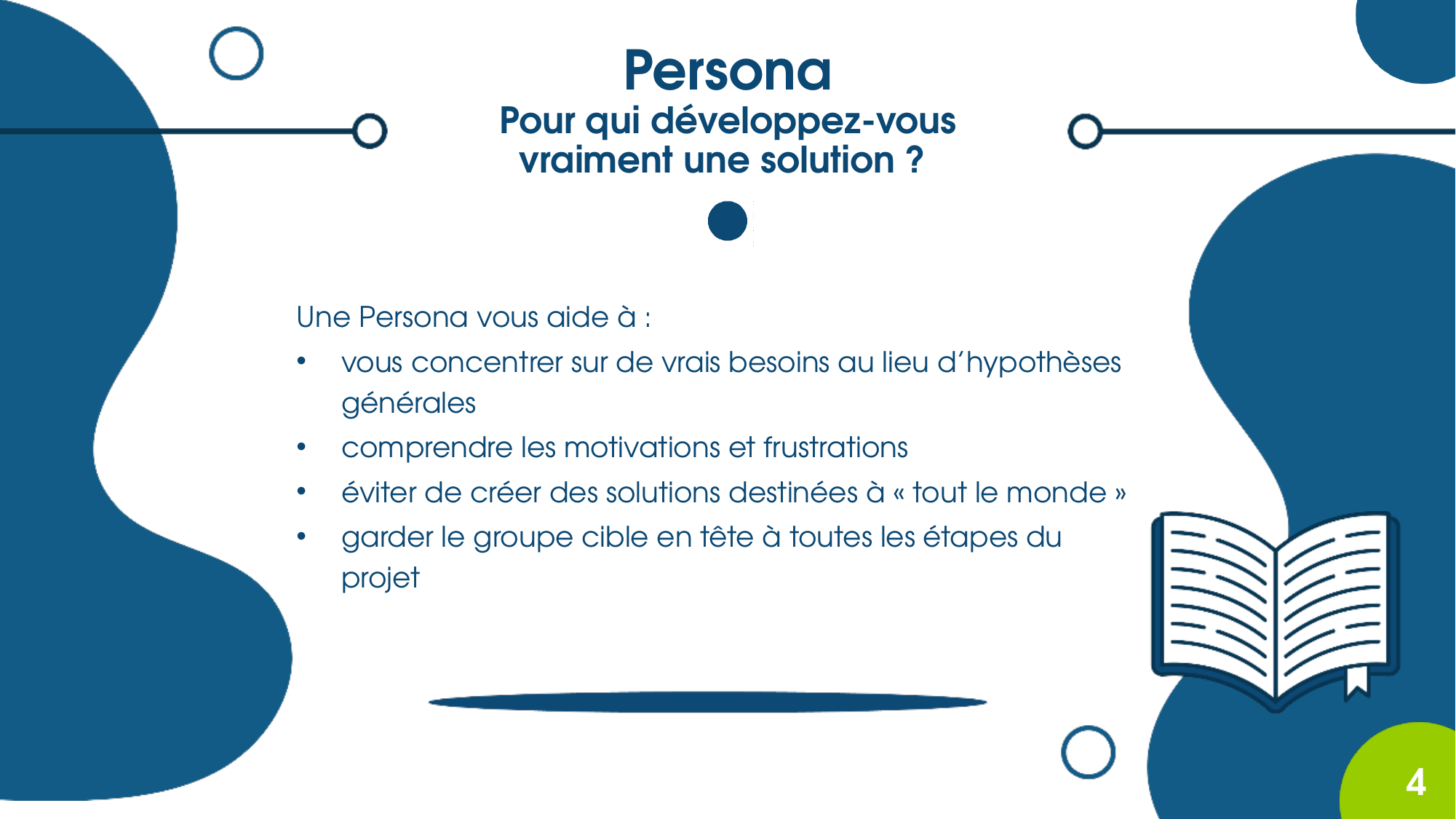

# Persona Pour qui développez-vous vraiment une solution ?

Une Persona vous aide à :
vous concentrer sur de vrais besoins au lieu d’hypothèses générales
comprendre les motivations et frustrations
éviter de créer des solutions destinées à « tout le monde »
garder le groupe cible en tête à toutes les étapes du projet
4